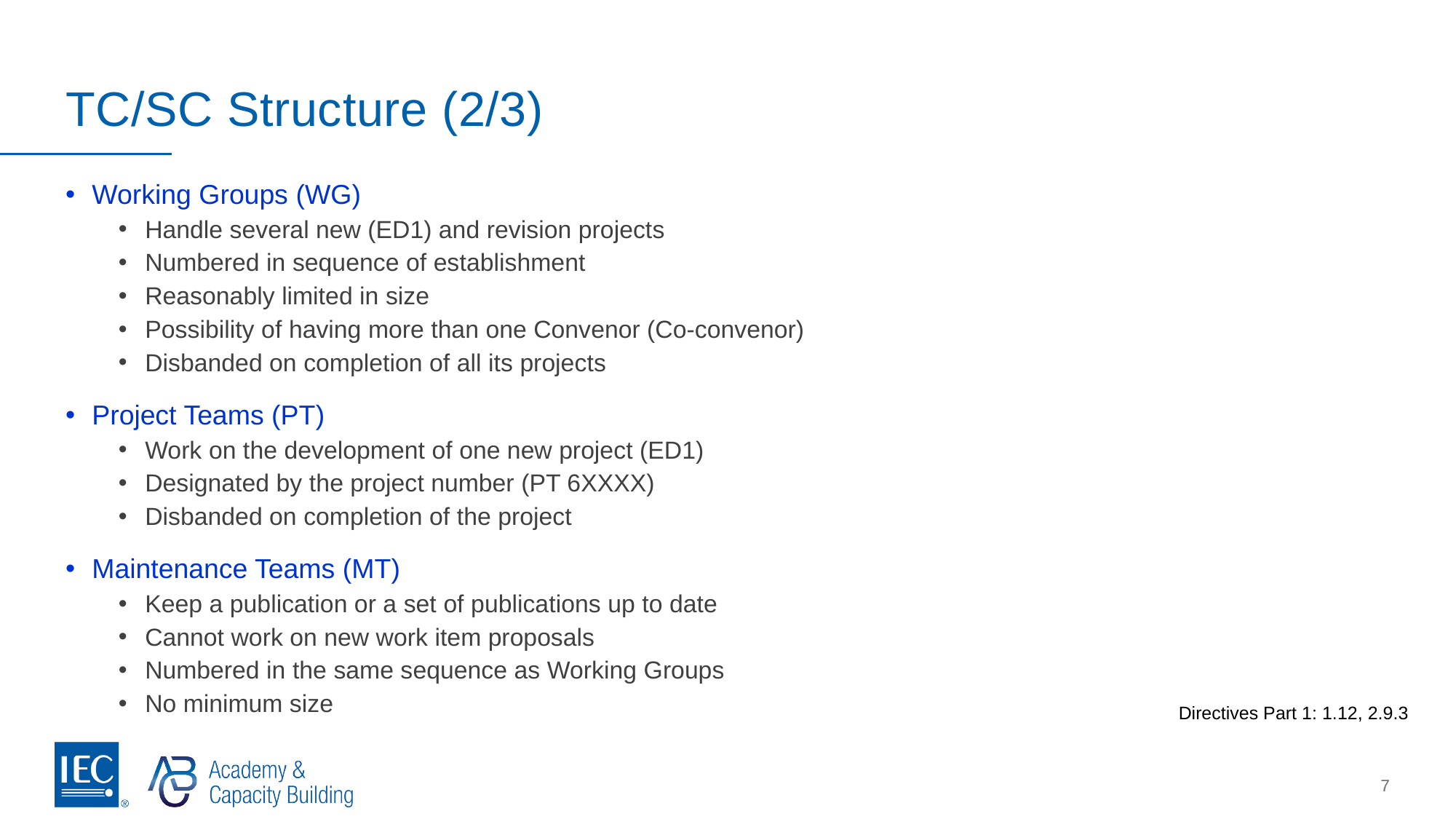

# TC/SC Structure (2/3)
Working Groups (WG)
Handle several new (ED1) and revision projects
Numbered in sequence of establishment
Reasonably limited in size
Possibility of having more than one Convenor (Co-convenor)
Disbanded on completion of all its projects
Project Teams (PT)
Work on the development of one new project (ED1)
Designated by the project number (PT 6XXXX)
Disbanded on completion of the project
Maintenance Teams (MT)
Keep a publication or a set of publications up to date
Cannot work on new work item proposals
Numbered in the same sequence as Working Groups
No minimum size

Directives Part 1: 1.12, 2.9.3
7